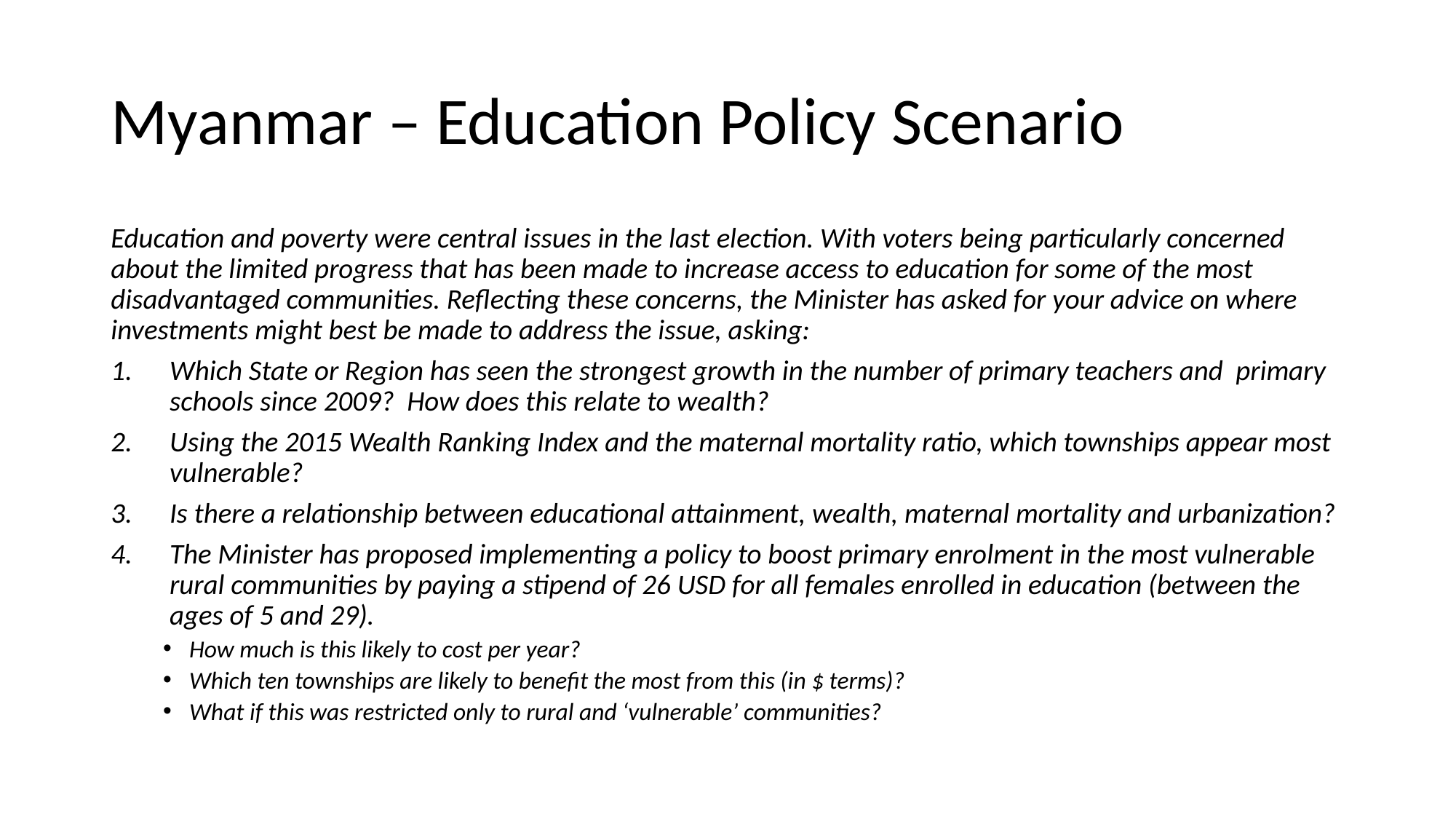

# Myanmar – Education Policy Scenario
Education and poverty were central issues in the last election. With voters being particularly concerned about the limited progress that has been made to increase access to education for some of the most disadvantaged communities. Reflecting these concerns, the Minister has asked for your advice on where investments might best be made to address the issue, asking:
Which State or Region has seen the strongest growth in the number of primary teachers and  primary schools since 2009?  How does this relate to wealth?
Using the 2015 Wealth Ranking Index and the maternal mortality ratio, which townships appear most vulnerable?
Is there a relationship between educational attainment, wealth, maternal mortality and urbanization?
The Minister has proposed implementing a policy to boost primary enrolment in the most vulnerable rural communities by paying a stipend of 26 USD for all females enrolled in education (between the ages of 5 and 29).
How much is this likely to cost per year?
Which ten townships are likely to benefit the most from this (in $ terms)?
What if this was restricted only to rural and ‘vulnerable’ communities?